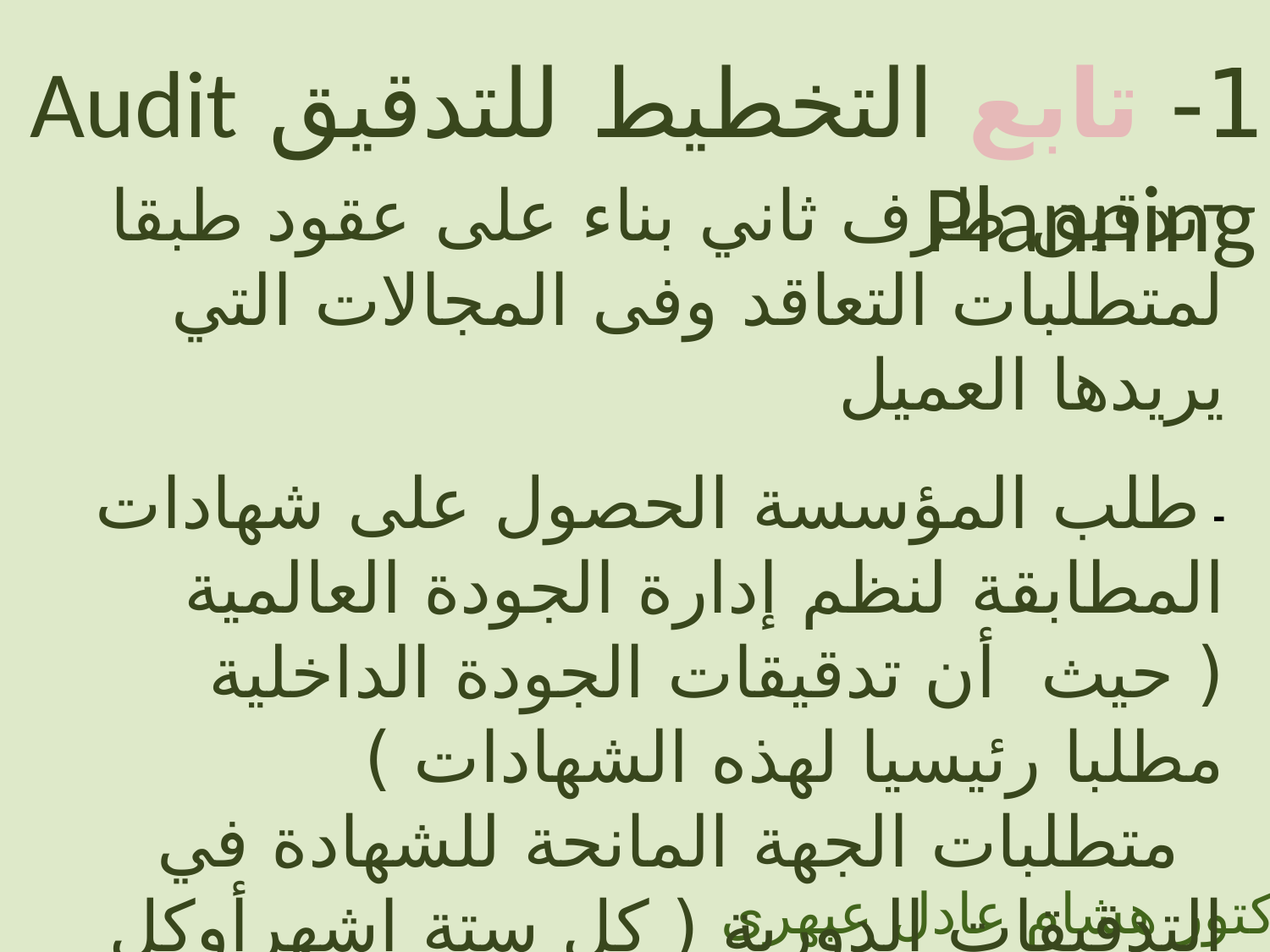

1- تابع التخطيط للتدقيق Audit Planning
تدقيق طرف ثاني بناء على عقود طبقا لمتطلبات التعاقد وفى المجالات التي يريدها العميل

- طلب المؤسسة الحصول على شهادات المطابقة لنظم إدارة الجودة العالمية ( حيث  أن تدقيقات الجودة الداخلية مطلبا رئيسيا لهذه الشهادات )
  متطلبات الجهة المانحة للشهادة في التدقيقات الدورية ( كل ستة اشهرأوكل سنة ) التي تقوم بها .
الدكتور هشام عادل عبهري